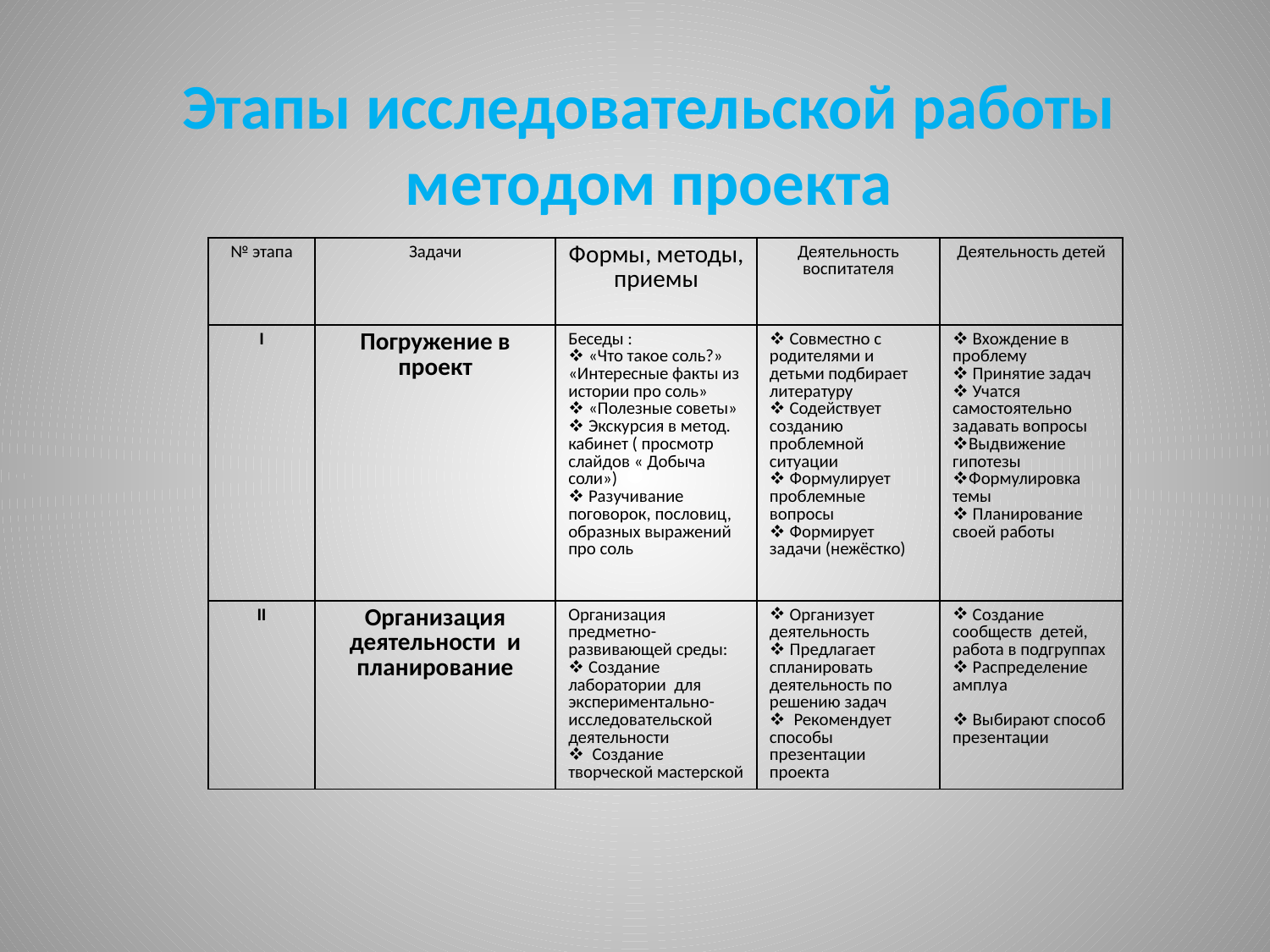

# Этапы исследовательской работы методом проекта
| № этапа | Задачи | Формы, методы, приемы | Деятельность воспитателя | Деятельность детей |
| --- | --- | --- | --- | --- |
| I | Погружение в проект | Беседы : «Что такое соль?» «Интересные факты из истории про соль» «Полезные советы» Экскурсия в метод. кабинет ( просмотр слайдов « Добыча соли») Разучивание поговорок, пословиц, образных выражений про соль | Совместно с родителями и детьми подбирает литературу Содействует созданию проблемной ситуации Формулирует проблемные вопросы Формирует задачи (нежёстко) | Вхождение в проблему Принятие задач Учатся самостоятельно задавать вопросы Выдвижение гипотезы Формулировка темы Планирование своей работы |
| II | Организация деятельности и планирование | Организация предметно-развивающей среды: Создание лаборатории для экспериментально-исследовательской деятельности Создание творческой мастерской | Организует деятельность Предлагает спланировать деятельность по решению задач Рекомендует способы презентации проекта | Создание сообществ детей, работа в подгруппах Распределение амплуа Выбирают способ презентации |